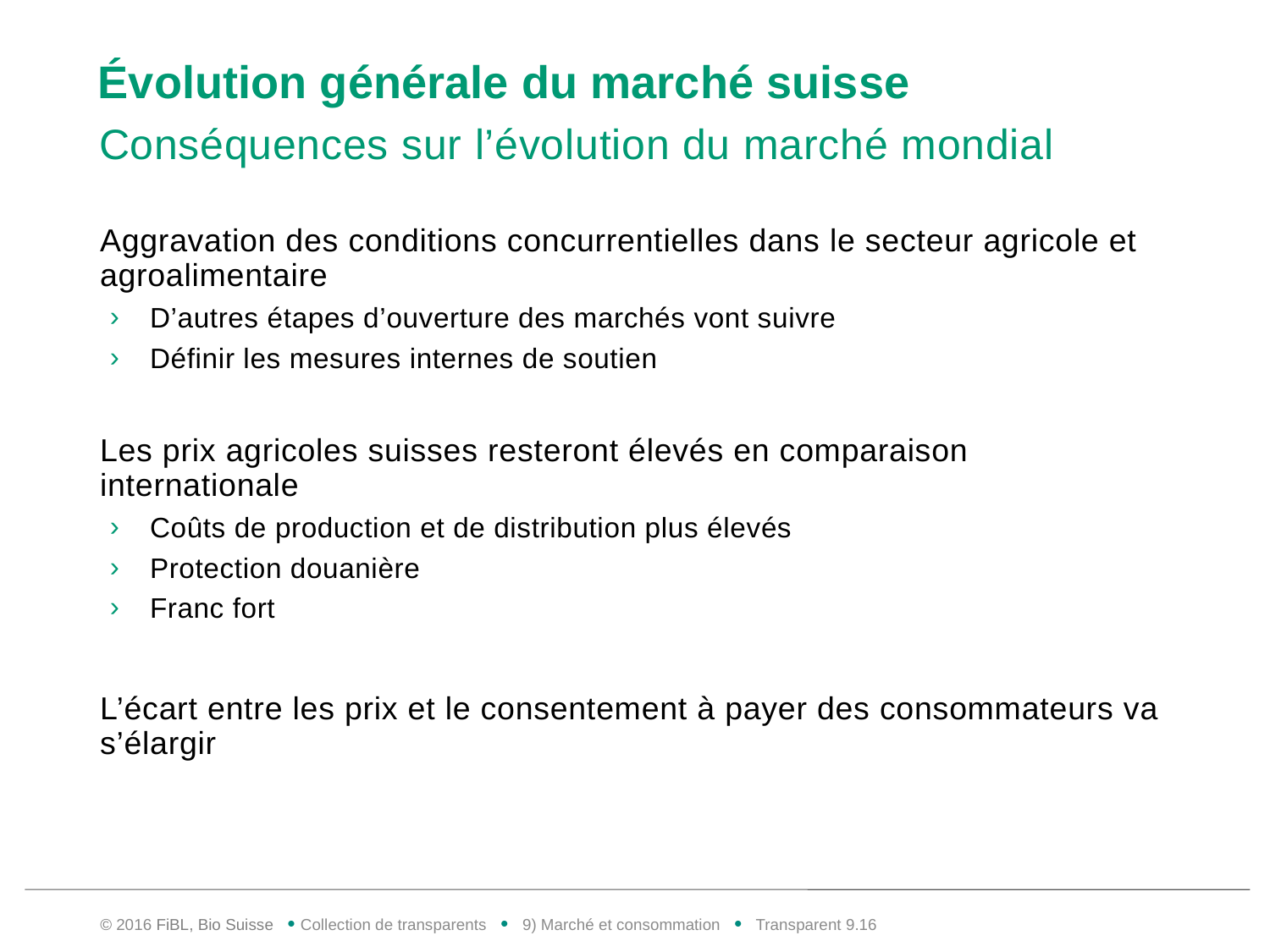

# Évolution générale du marché suisse
Conséquences sur l’évolution du marché mondial
Aggravation des conditions concurrentielles dans le secteur agricole et agroalimentaire
D’autres étapes d’ouverture des marchés vont suivre
Définir les mesures internes de soutien

Les prix agricoles suisses resteront élevés en comparaison internationale
Coûts de production et de distribution plus élevés
Protection douanière
Franc fort

L’écart entre les prix et le consentement à payer des consommateurs va s’élargir

© 2016 FiBL, Bio Suisse   • Collection de transparents   •   9) Marché et consommation   •   Transparent 9.16